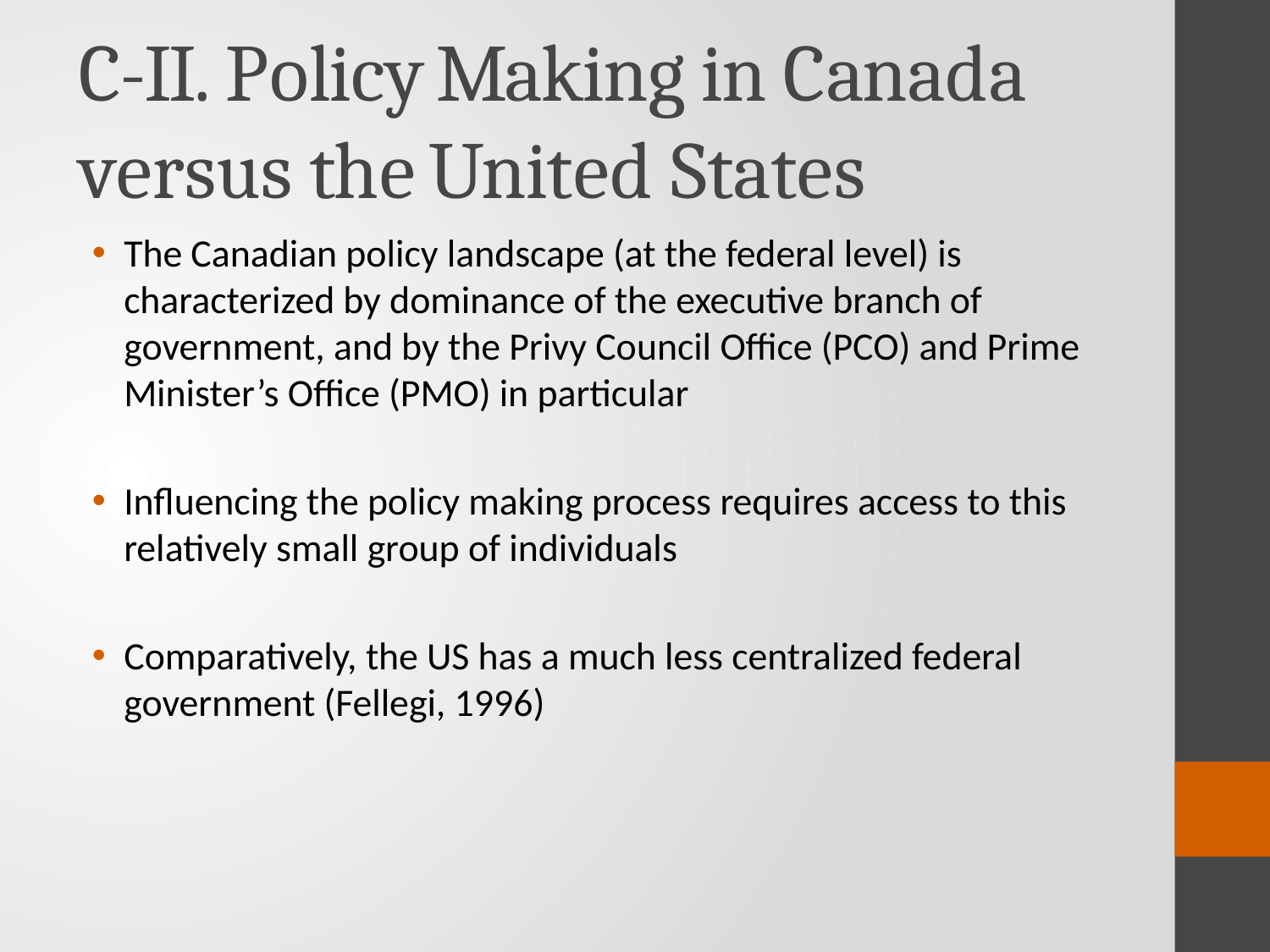

# C-II. Policy Making in Canada versus the United States
The Canadian policy landscape (at the federal level) is characterized by dominance of the executive branch of government, and by the Privy Council Office (PCO) and Prime Minister’s Office (PMO) in particular

Influencing the policy making process requires access to this relatively small group of individuals

Comparatively, the US has a much less centralized federal government (Fellegi, 1996)